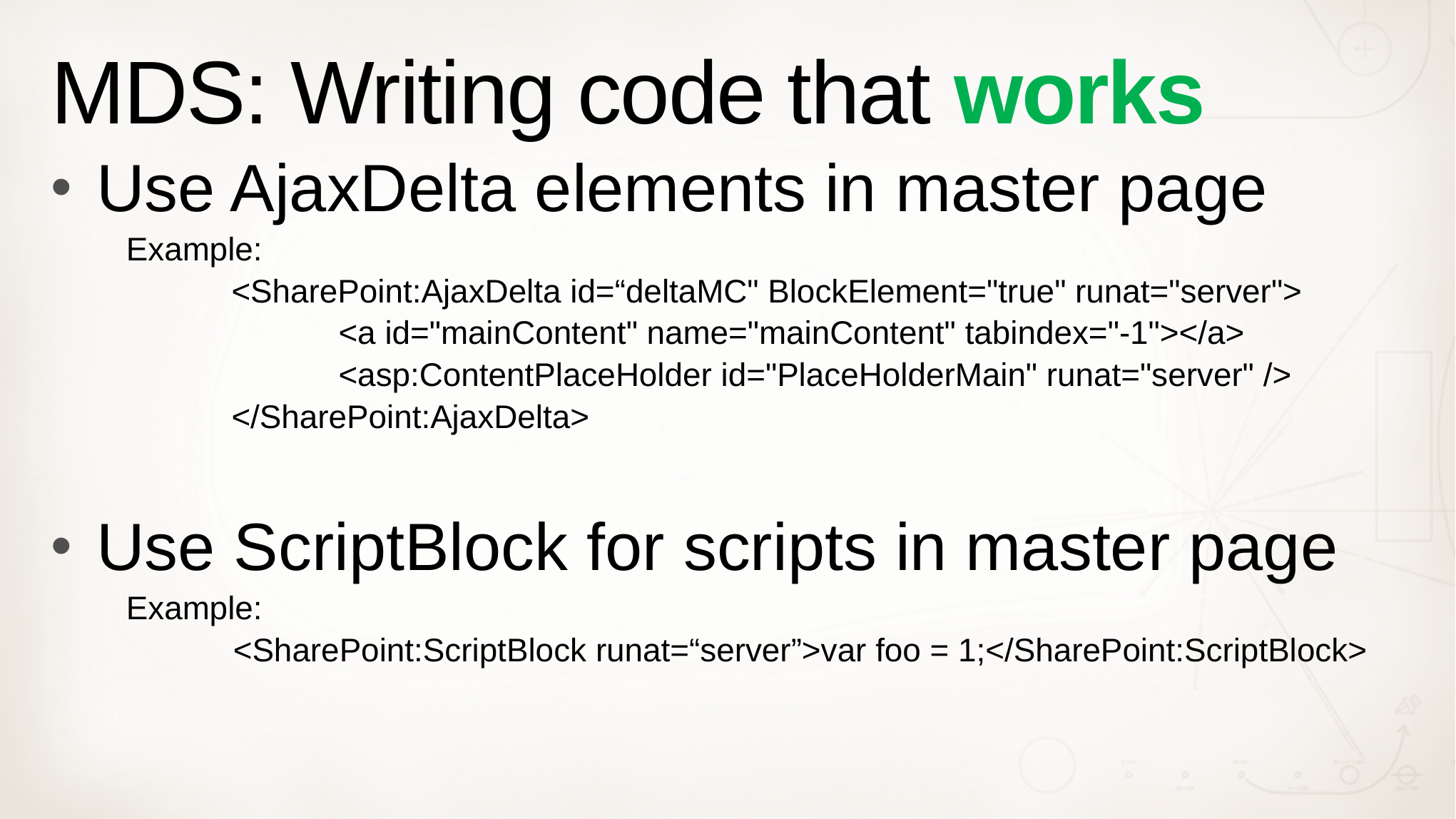

# MDS: Writing code that works
Use AjaxDelta elements in master page
Example:
	<SharePoint:AjaxDelta id=“deltaMC" BlockElement="true" runat="server">
		<a id="mainContent" name="mainContent" tabindex="-1"></a>
		<asp:ContentPlaceHolder id="PlaceHolderMain" runat="server" />
	</SharePoint:AjaxDelta>

Use ScriptBlock for scripts in master page
Example:
	<SharePoint:ScriptBlock runat=“server”>var foo = 1;</SharePoint:ScriptBlock>